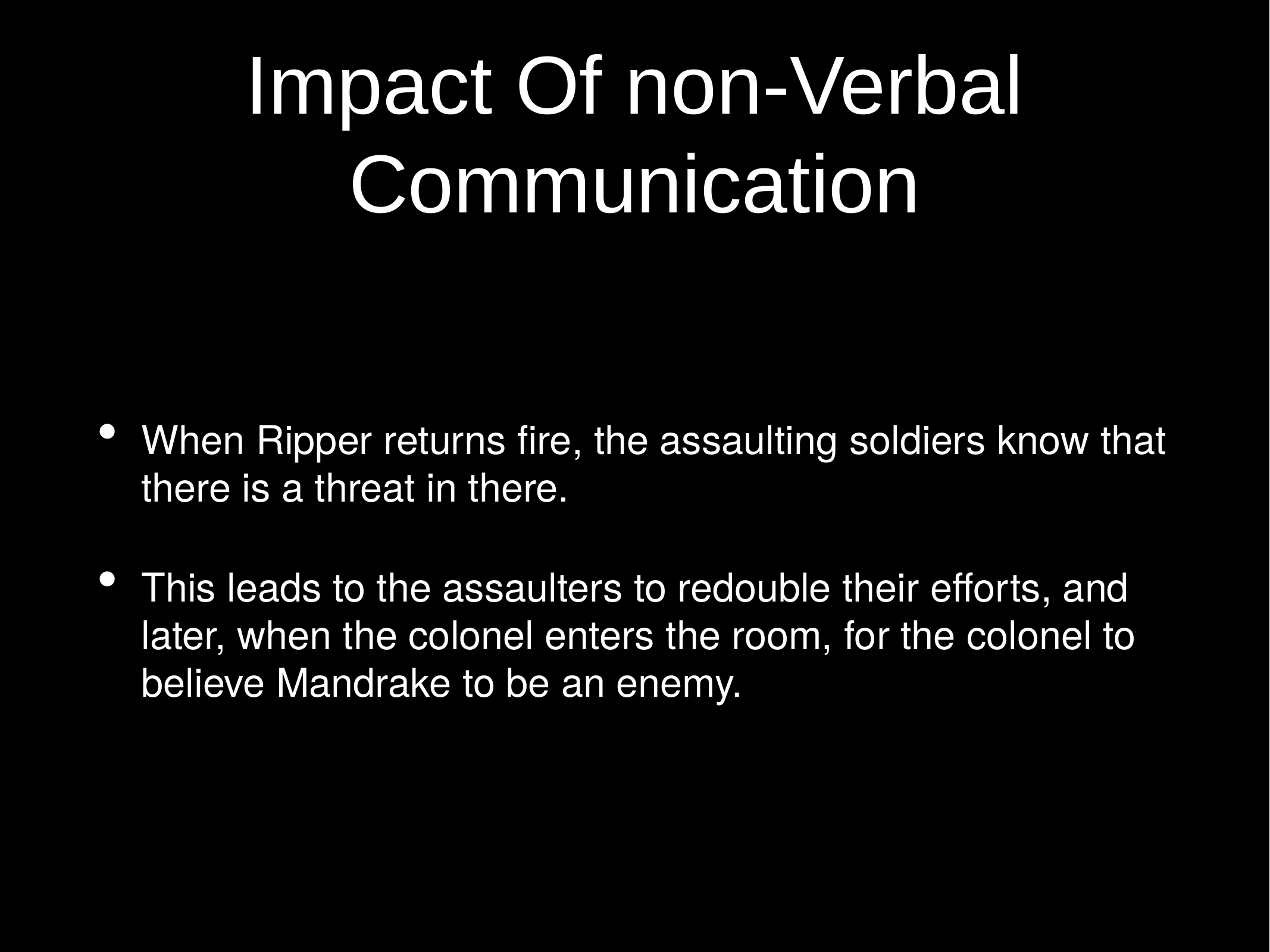

# Impact Of non-Verbal Communication
When Ripper returns fire, the assaulting soldiers know that there is a threat in there.
This leads to the assaulters to redouble their efforts, and later, when the colonel enters the room, for the colonel to believe Mandrake to be an enemy.